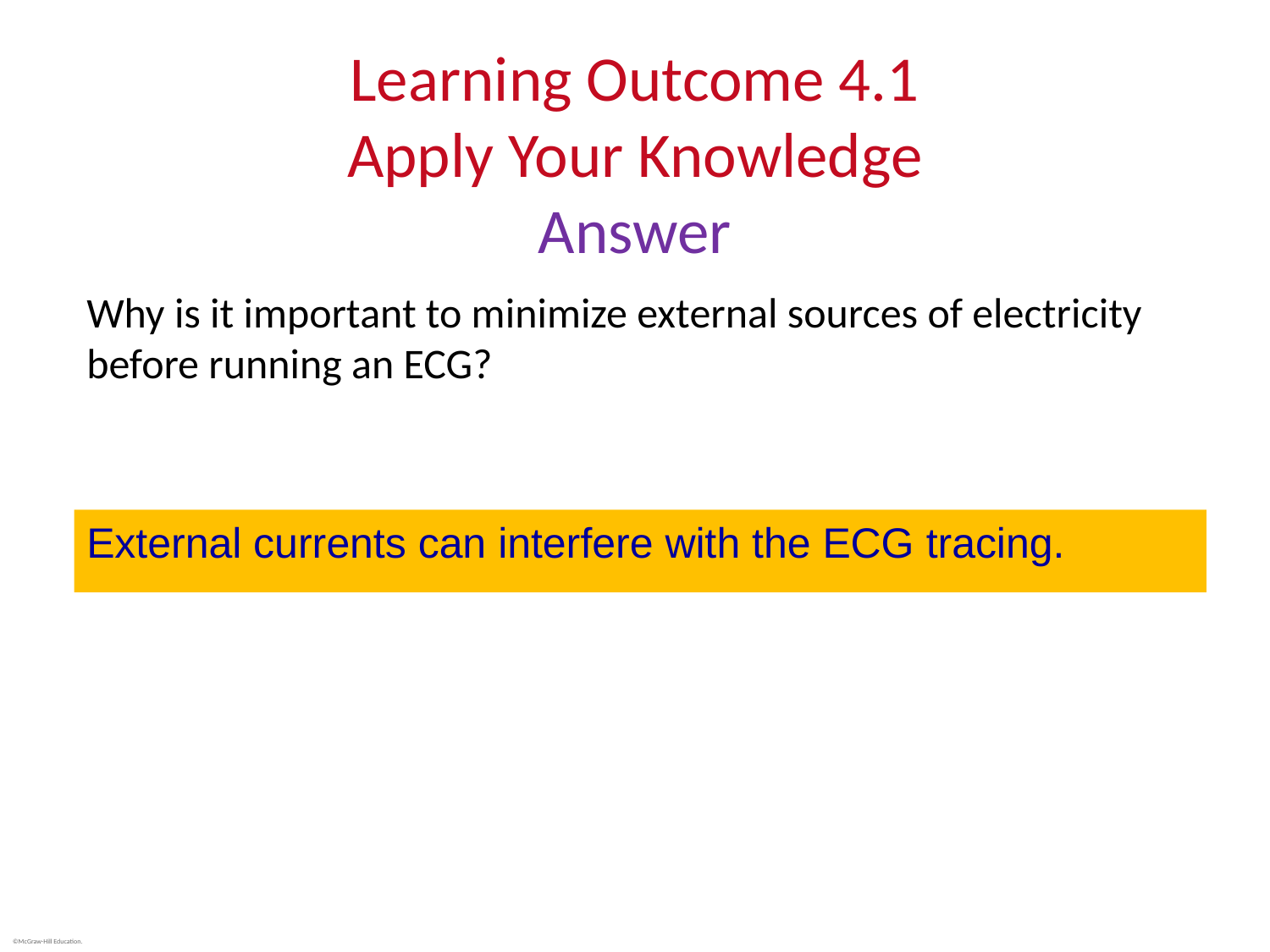

# Learning Outcome 4.1 Apply Your Knowledge Answer
Why is it important to minimize external sources of electricity before running an ECG?
External currents can interfere with the ECG tracing.